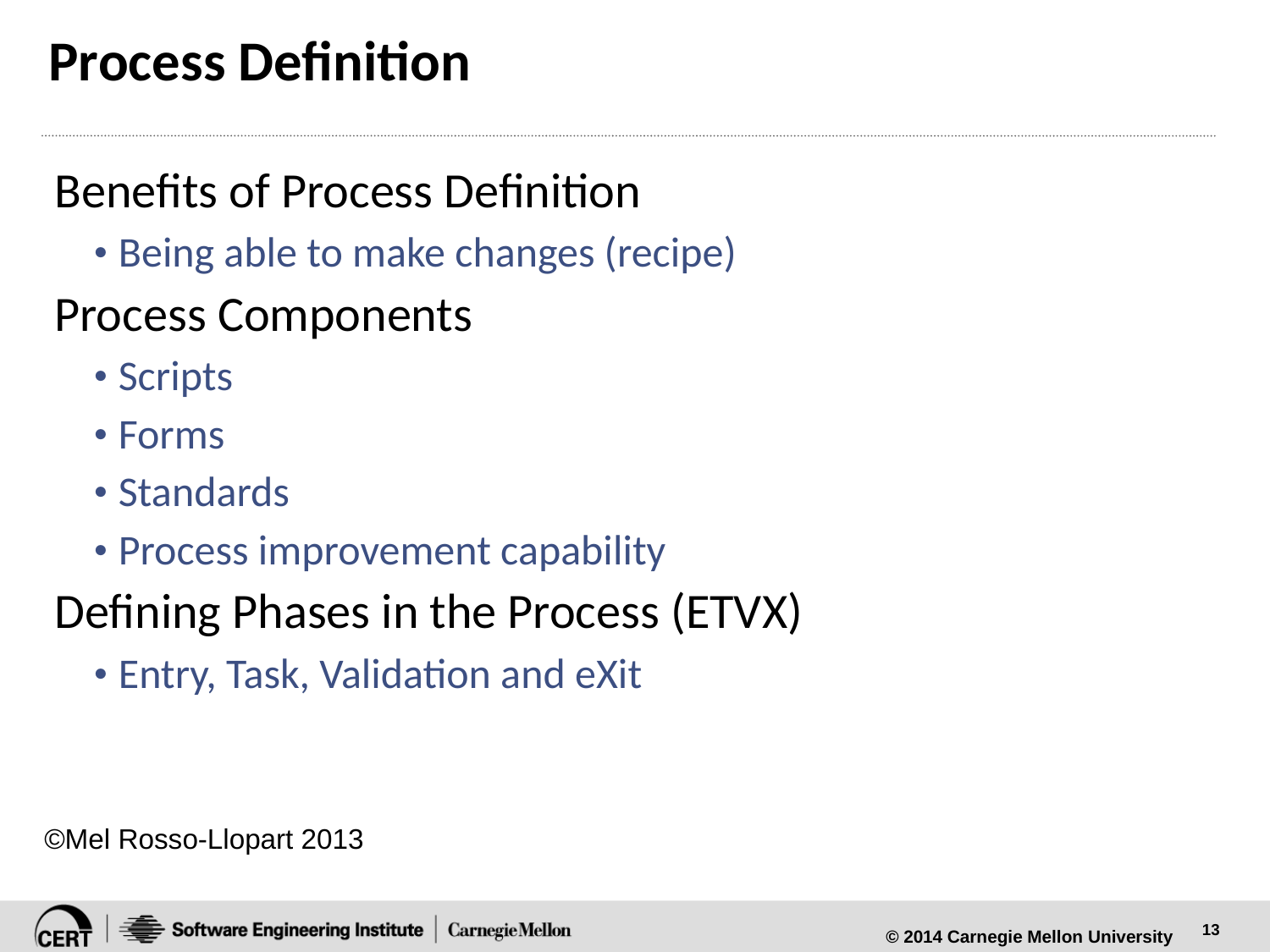

# Process Definition
Benefits of Process Definition
Being able to make changes (recipe)
Process Components
Scripts
Forms
Standards
Process improvement capability
Defining Phases in the Process (ETVX)
Entry, Task, Validation and eXit
©Mel Rosso-Llopart 2013